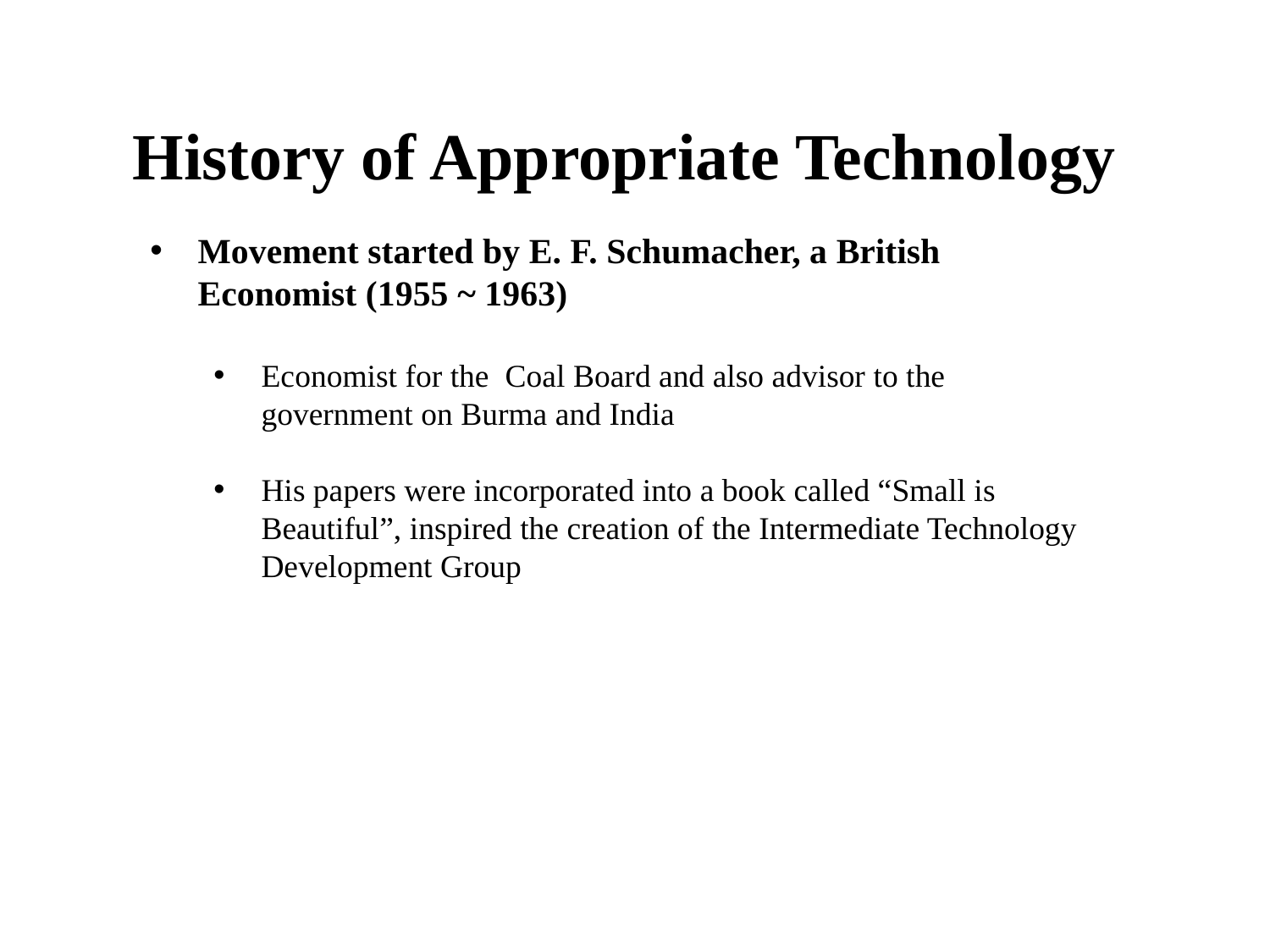

# History of Appropriate Technology
Movement started by E. F. Schumacher, a British Economist (1955 ~ 1963)

Economist for the  Coal Board and also advisor to the government on Burma and India

His papers were incorporated into a book called “Small is Beautiful”, inspired the creation of the Intermediate Technology Development Group